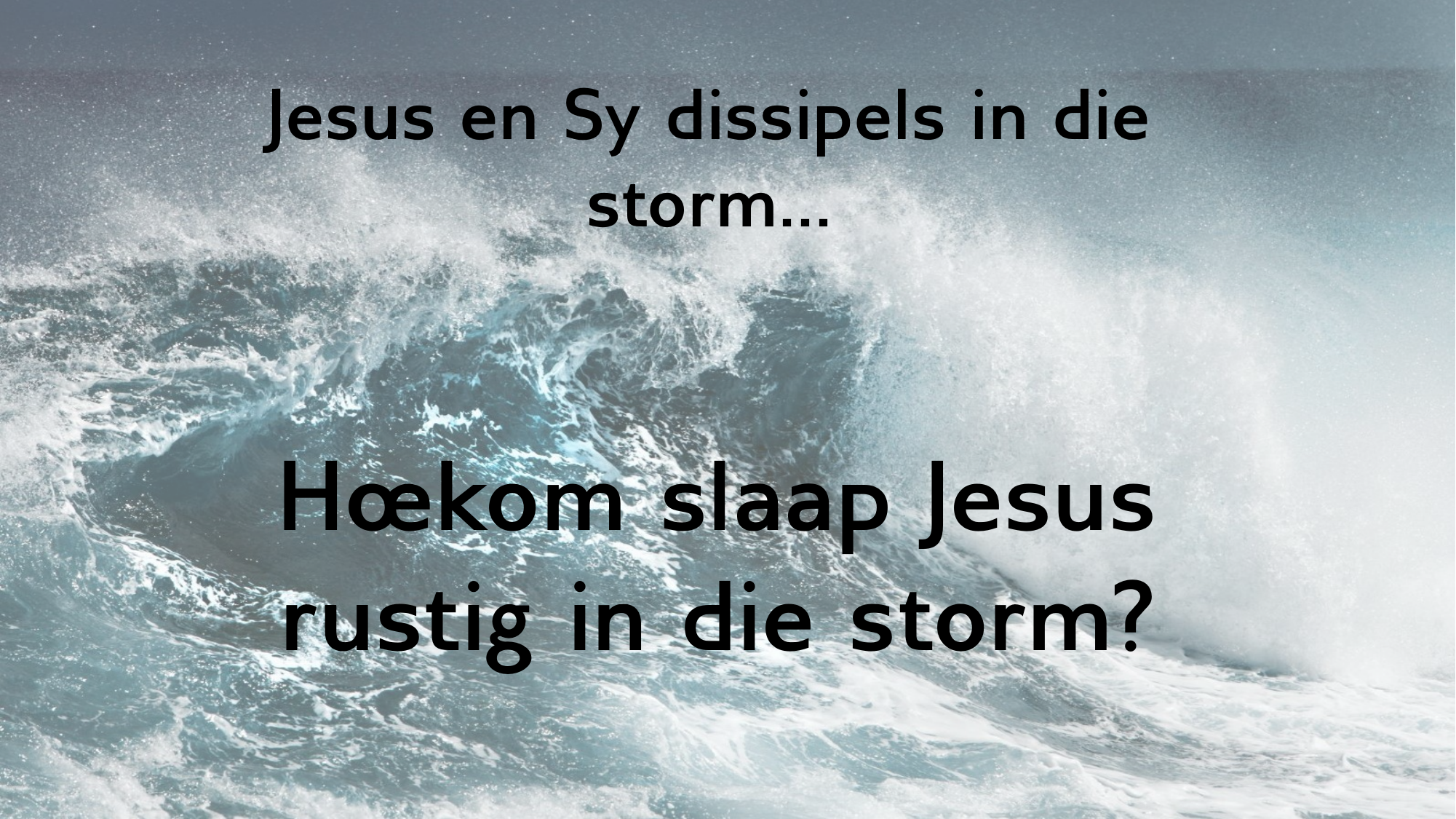

Jesus en Sy dissipels in die storm…
Hoekom slaap Jesus rustig in die storm?